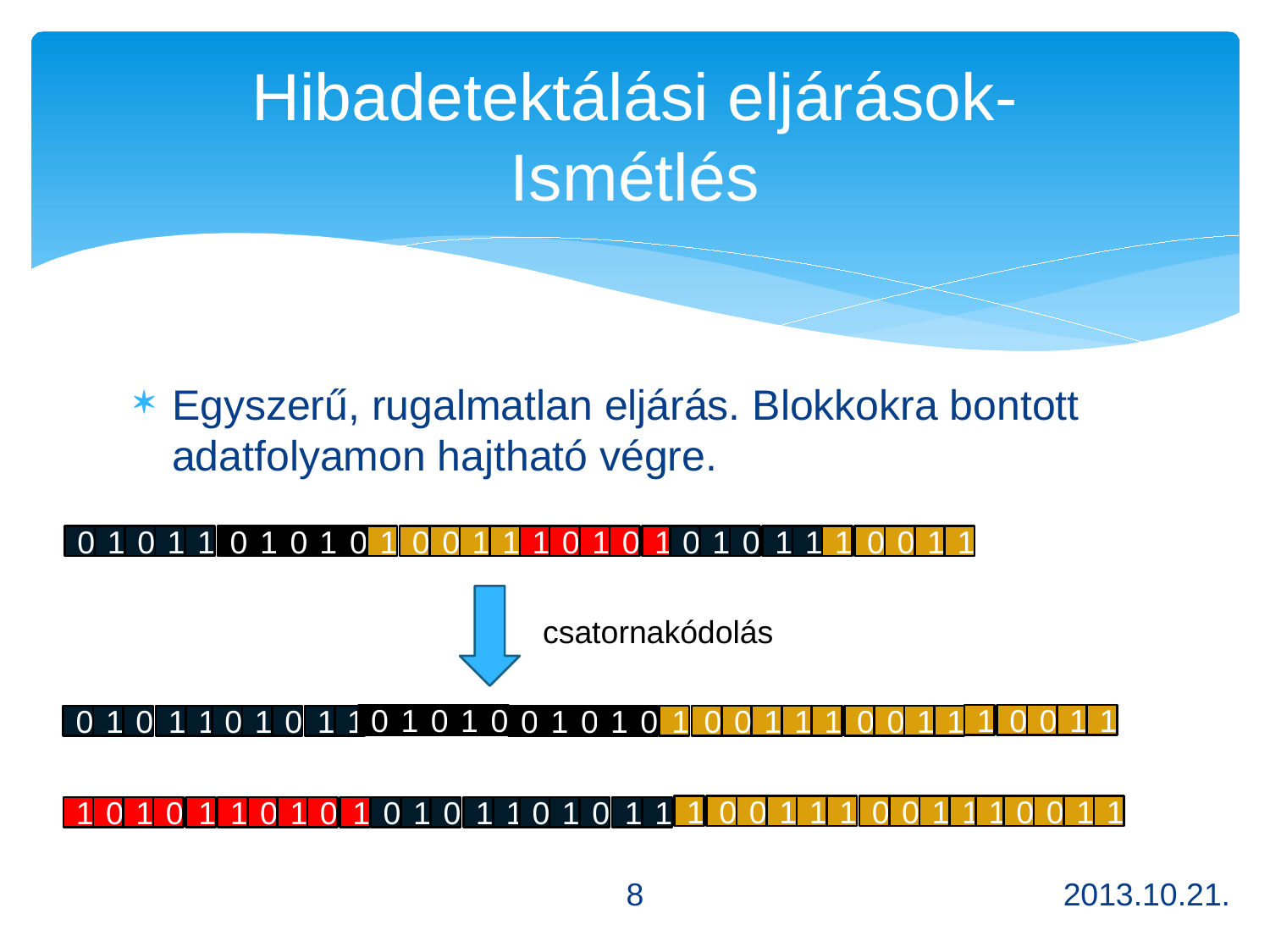

# Hibadetektálási eljárások- Ismétlés
Egyszerű, rugalmatlan eljárás. Blokkokra bontott adatfolyamon hajtható végre.
0
1
0
1
1
0
1
0
1
0
1
0
0
1
1
1
0
1
0
1
0
1
0
1
1
1
0
0
1
1

csatornakódolás
0
1
0
1
0
1
0
0
1
1
0
1
0
1
1
0
1
0
1
1
0
1
0
1
0
1
0
0
1
1
1
0
0
1
1
1
0
0
1
1
1
0
0
1
1
1
0
0
1
1
1
0
1
0
1
1
0
1
0
1
0
1
0
1
1
0
1
0
1
1
8
2013.10.21.